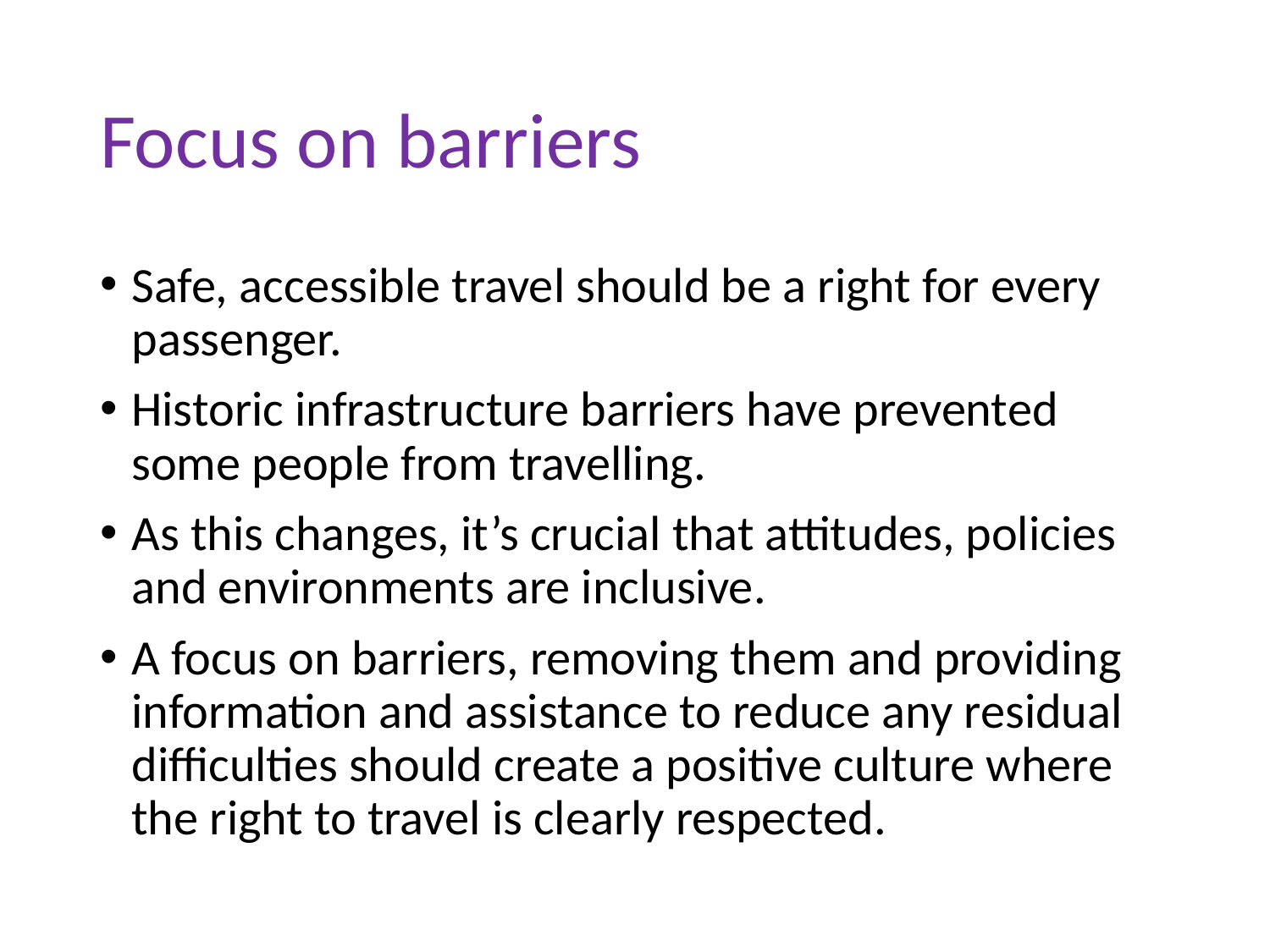

# Focus on barriers
Safe, accessible travel should be a right for every passenger.
Historic infrastructure barriers have prevented some people from travelling.
As this changes, it’s crucial that attitudes, policies and environments are inclusive.
A focus on barriers, removing them and providing information and assistance to reduce any residual difficulties should create a positive culture where the right to travel is clearly respected.